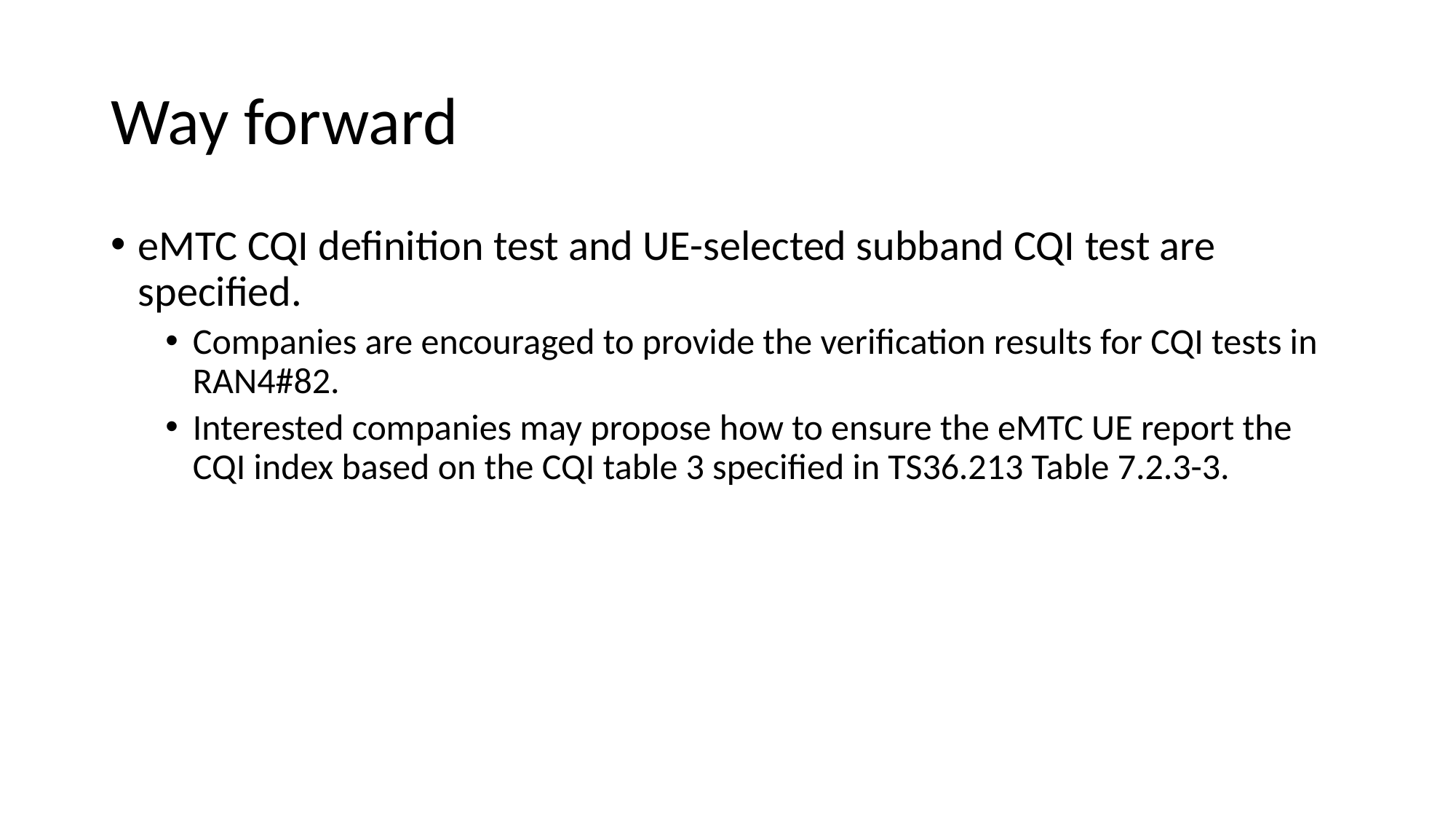

# Way forward
eMTC CQI definition test and UE-selected subband CQI test are specified.
Companies are encouraged to provide the verification results for CQI tests in RAN4#82.
Interested companies may propose how to ensure the eMTC UE report the CQI index based on the CQI table 3 specified in TS36.213 Table 7.2.3-3.